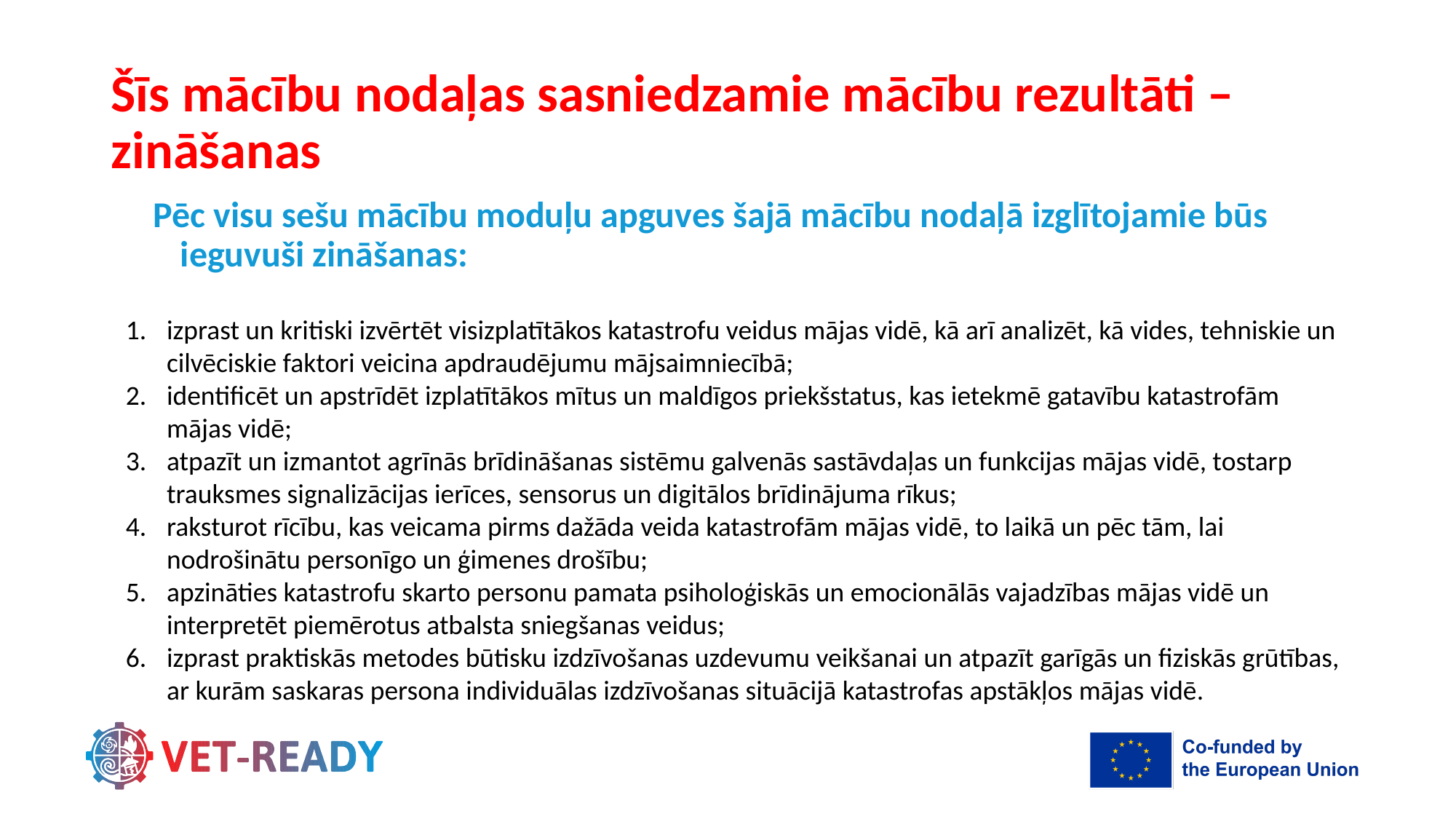

# Šīs mācību nodaļas sasniedzamie mācību rezultāti – zināšanas
Pēc visu sešu mācību moduļu apguves šajā mācību nodaļā izglītojamie būs ieguvuši zināšanas:
izprast un kritiski izvērtēt visizplatītākos katastrofu veidus mājas vidē, kā arī analizēt, kā vides, tehniskie un cilvēciskie faktori veicina apdraudējumu mājsaimniecībā;
identificēt un apstrīdēt izplatītākos mītus un maldīgos priekšstatus, kas ietekmē gatavību katastrofām mājas vidē;
atpazīt un izmantot agrīnās brīdināšanas sistēmu galvenās sastāvdaļas un funkcijas mājas vidē, tostarp trauksmes signalizācijas ierīces, sensorus un digitālos brīdinājuma rīkus;
raksturot rīcību, kas veicama pirms dažāda veida katastrofām mājas vidē, to laikā un pēc tām, lai nodrošinātu personīgo un ģimenes drošību;
apzināties katastrofu skarto personu pamata psiholoģiskās un emocionālās vajadzības mājas vidē un interpretēt piemērotus atbalsta sniegšanas veidus;
izprast praktiskās metodes būtisku izdzīvošanas uzdevumu veikšanai un atpazīt garīgās un fiziskās grūtības, ar kurām saskaras persona individuālas izdzīvošanas situācijā katastrofas apstākļos mājas vidē.